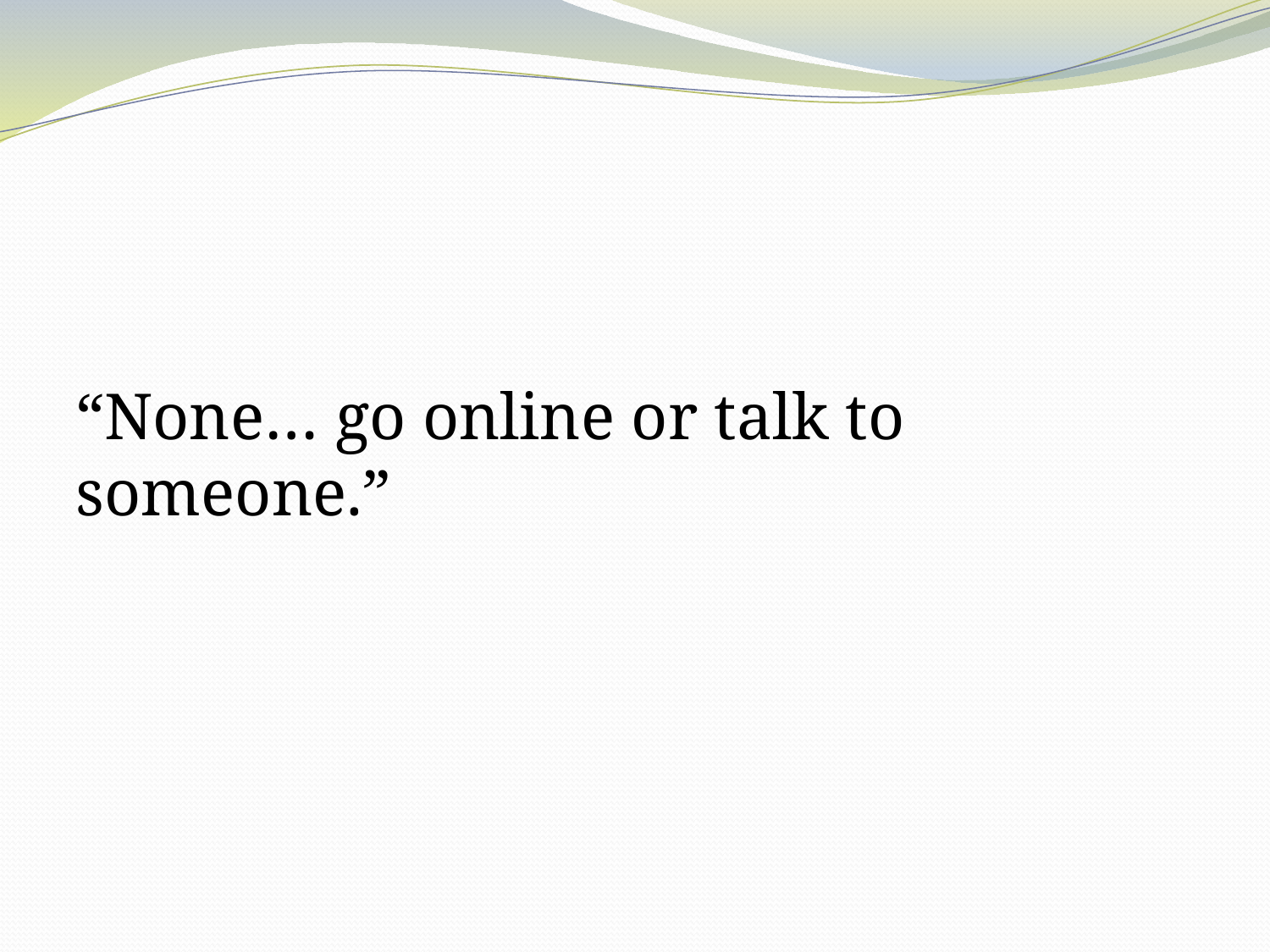

“None… go online or talk to someone.”